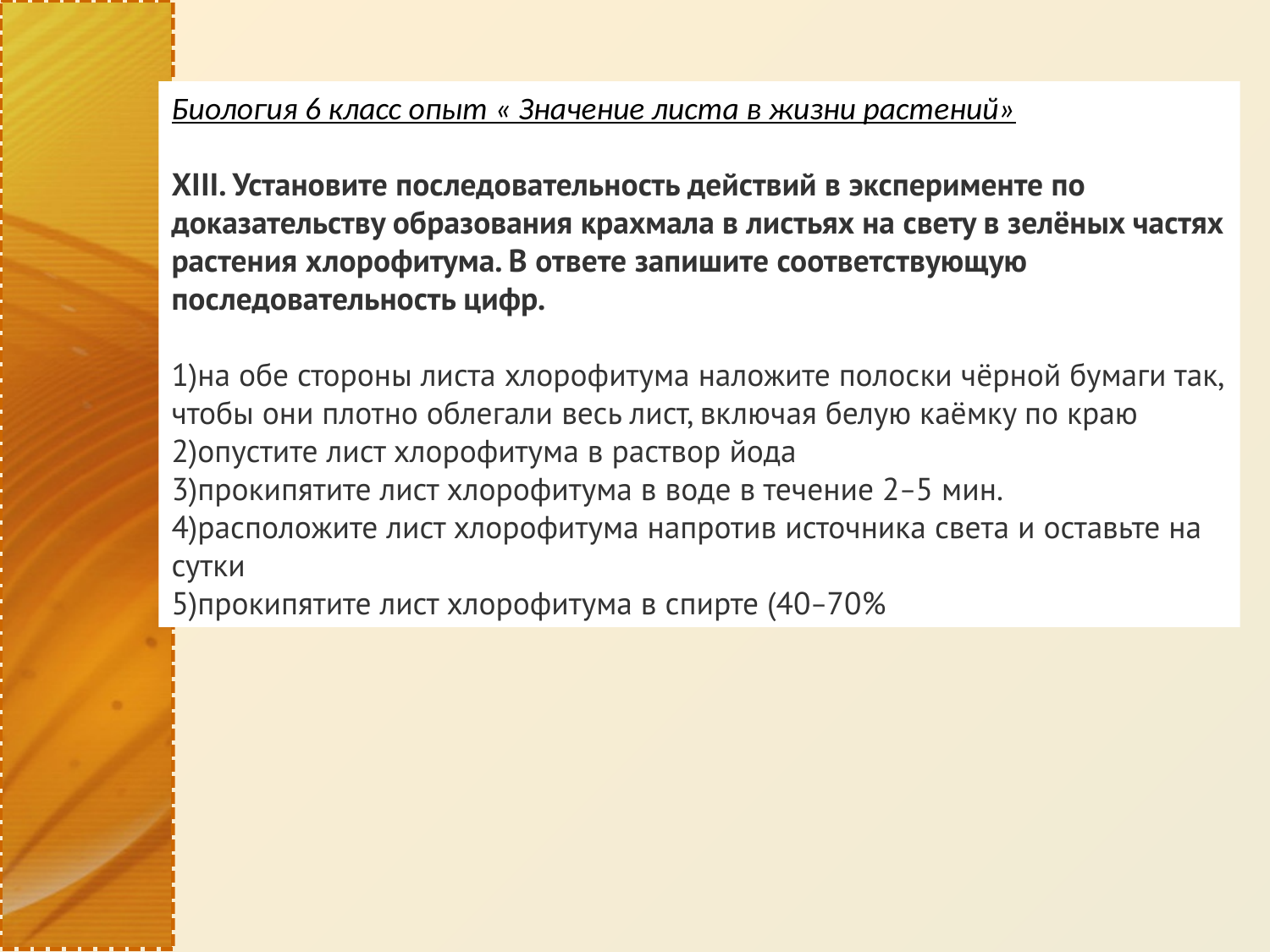

Биология 6 класс опыт « Значение листа в жизни растений»

XIII. Установите последовательность действий в эксперименте по доказательству образования крахмала в листьях на свету в зелёных частях растения хлорофитума. В ответе запишите соответствующую последовательность цифр.

1)на обе стороны листа хлорофитума наложите полоски чёрной бумаги так, чтобы они плотно облегали весь лист, включая белую каёмку по краю
2)опустите лист хлорофитума в раствор йода
3)прокипятите лист хлорофитума в воде в течение 2–5 мин.
4)расположите лист хлорофитума напротив источника света и оставьте на сутки
5)прокипятите лист хлорофитума в спирте (40–70%